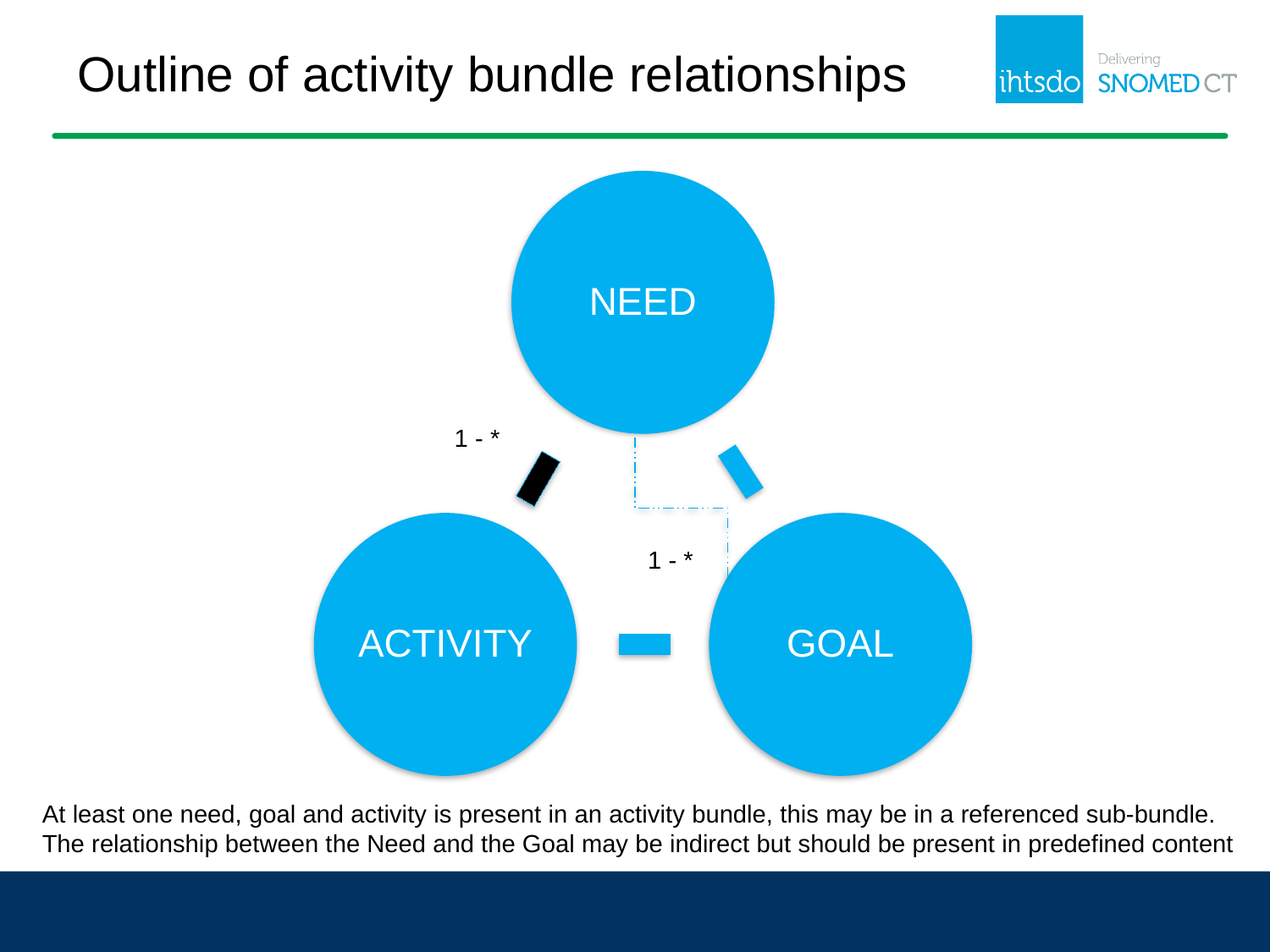

Outline of activity bundle relationships
NEED

GOAL

ACTIVITY

1 - *
1 - *
At least one need, goal and activity is present in an activity bundle, this may be in a referenced sub-bundle.
The relationship between the Need and the Goal may be indirect but should be present in predefined content